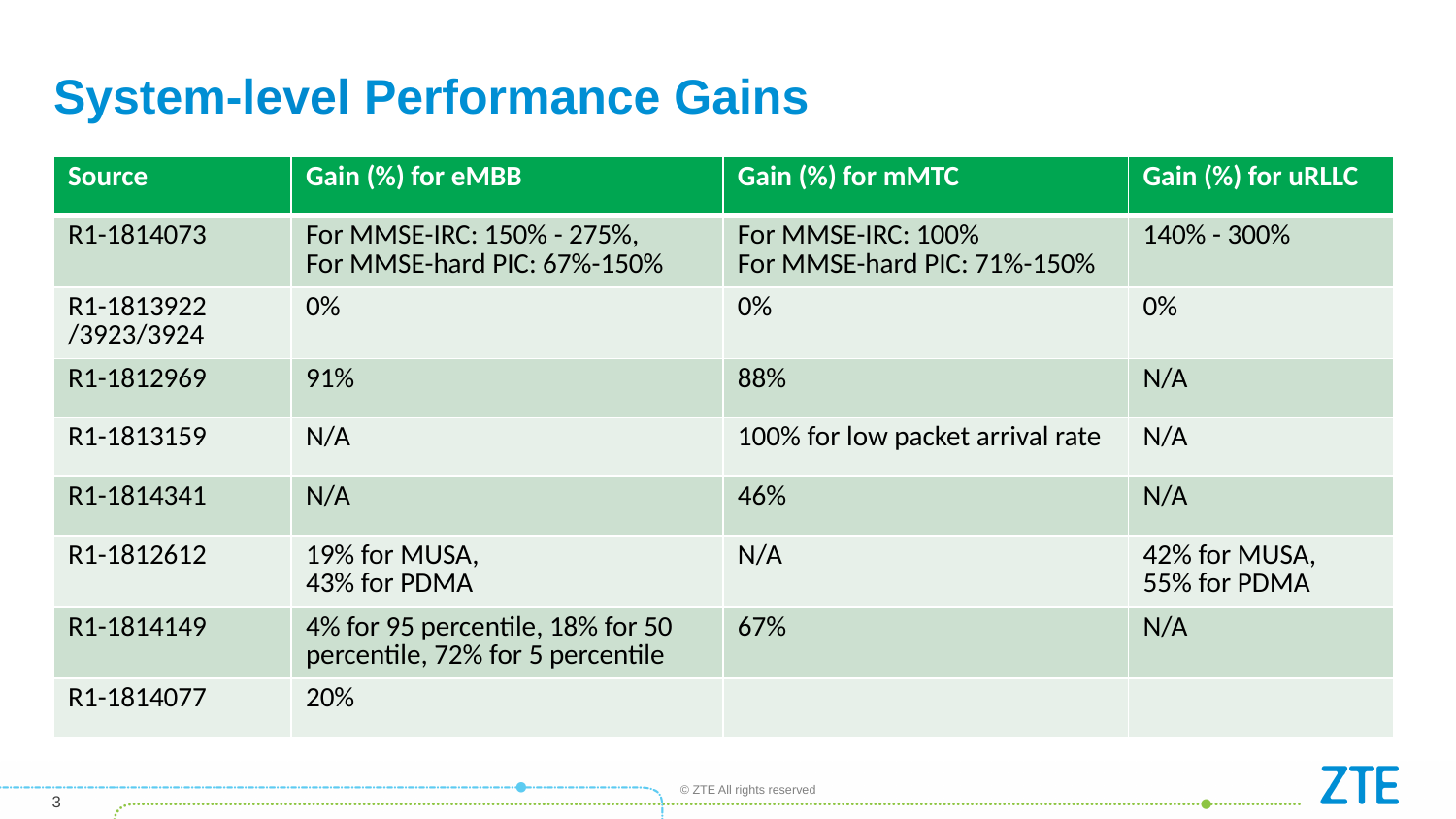

# System-level Performance Gains
| Source | Gain (%) for eMBB | Gain (%) for mMTC | Gain (%) for uRLLC |
| --- | --- | --- | --- |
| R1-1814073 | For MMSE-IRC: 150% - 275%, For MMSE-hard PIC: 67%-150% | For MMSE-IRC: 100% For MMSE-hard PIC: 71%-150% | 140% - 300% |
| R1-1813922 /3923/3924 | 0% | 0% | 0% |
| R1-1812969 | 91% | 88% | N/A |
| R1-1813159 | N/A | 100% for low packet arrival rate | N/A |
| R1-1814341 | N/A | 46% | N/A |
| R1-1812612 | 19% for MUSA, 43% for PDMA | N/A | 42% for MUSA, 55% for PDMA |
| R1-1814149 | 4% for 95 percentile, 18% for 50 percentile, 72% for 5 percentile | 67% | N/A |
| R1-1814077 | 20% |  |  |